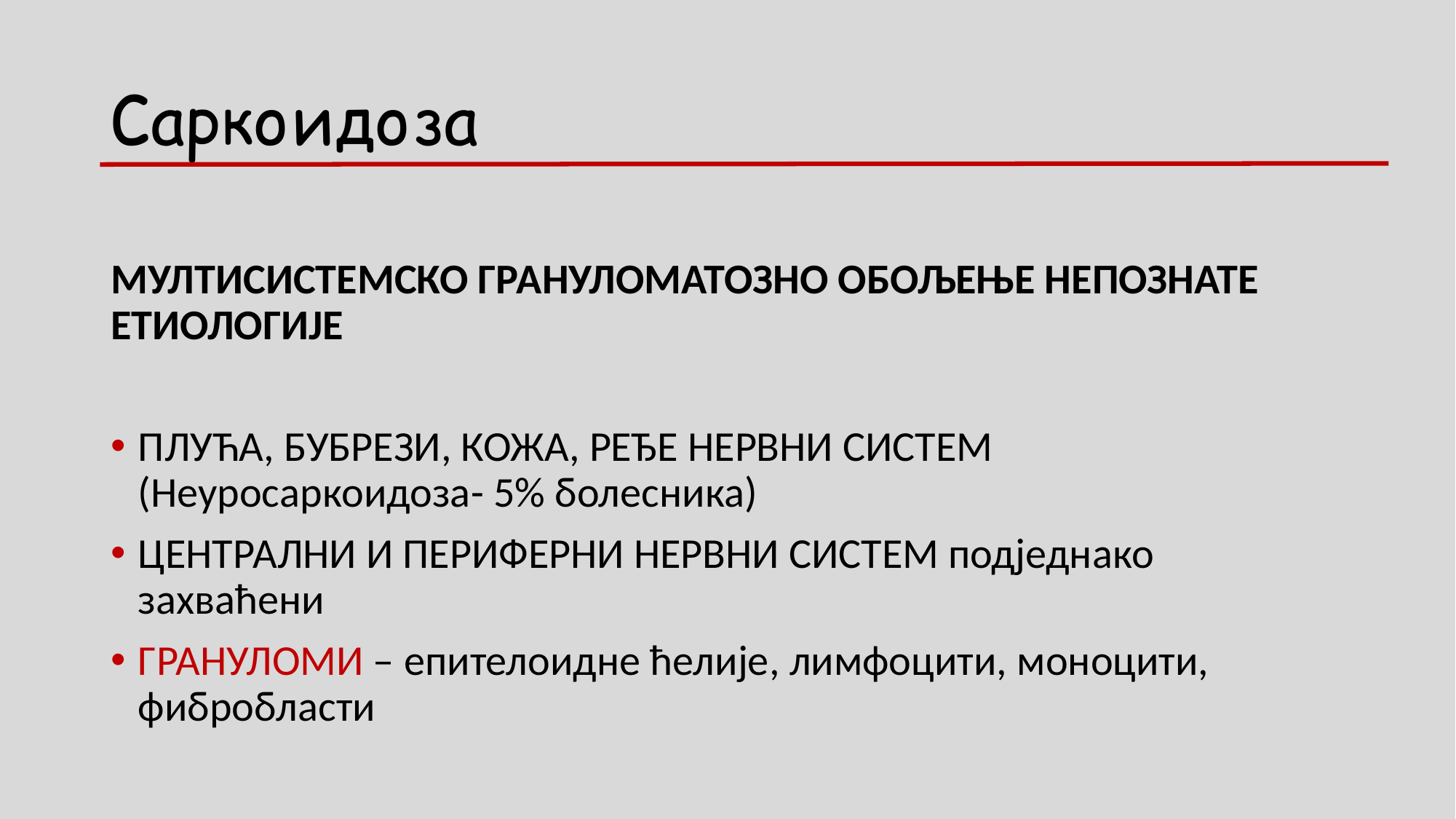

# Саркоидоза
МУЛТИСИСТЕМСКО ГРАНУЛОМАТОЗНО ОБОЉЕЊЕ НЕПОЗНАТЕ ЕТИОЛОГИЈЕ

ПЛУЋА, БУБРЕЗИ, КОЖА, РЕЂЕ НЕРВНИ СИСТЕМ (Неуросаркоидоза- 5% болесника)
ЦЕНТРАЛНИ И ПЕРИФЕРНИ НЕРВНИ СИСТЕМ подједнако захваћени
ГРАНУЛОМИ – епителоидне ћелије, лимфоцити, моноцити, фибробласти